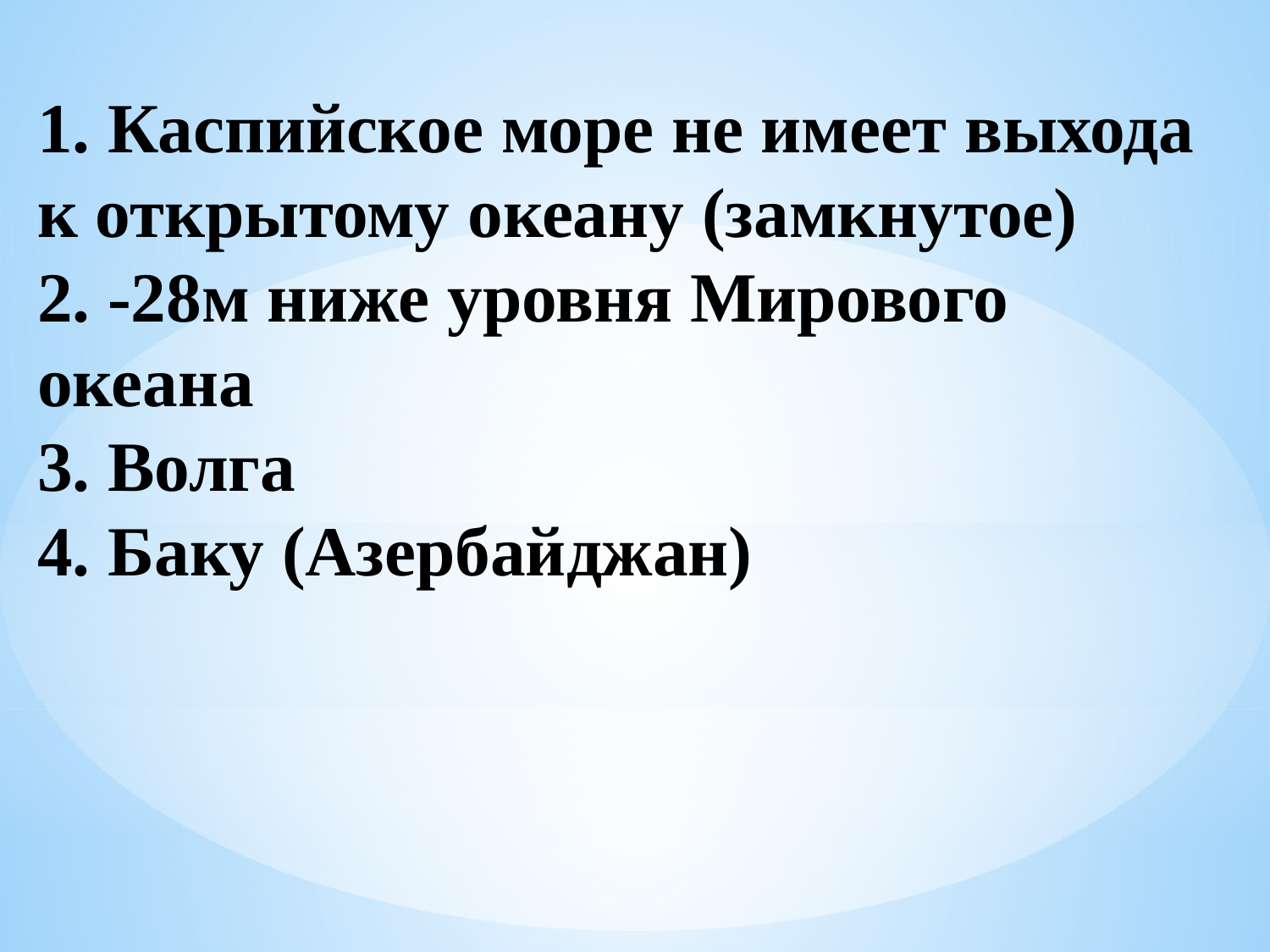

1. Каспийское море не имеет выхода к открытому океану (замкнутое)
2. -28м ниже уровня Мирового океана
3. Волга
4. Баку (Азербайджан)